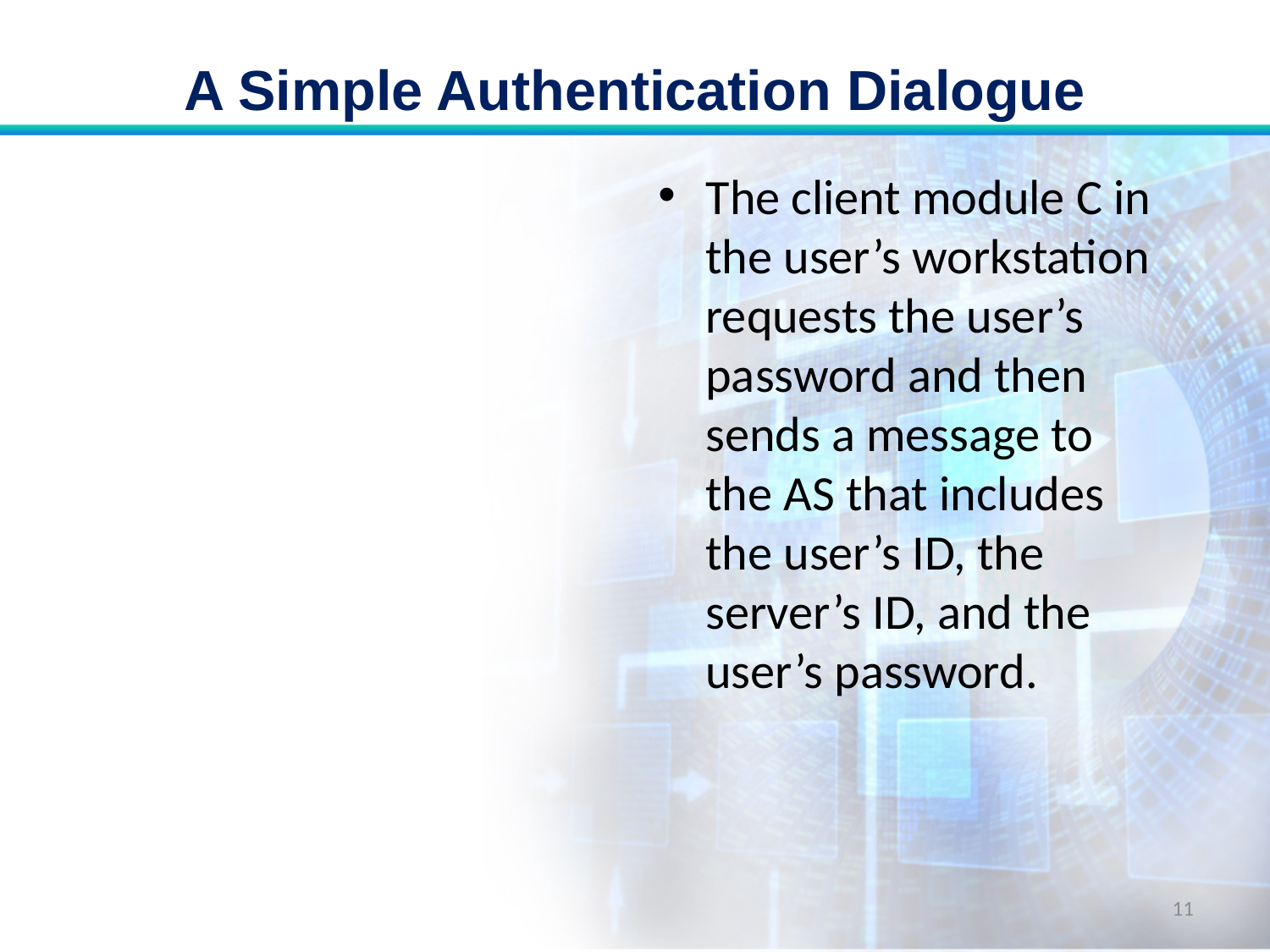

# A Simple Authentication Dialogue
The client module C in the user’s workstation requests the user’s password and then sends a message to the AS that includes the user’s ID, the server’s ID, and the user’s password.
11